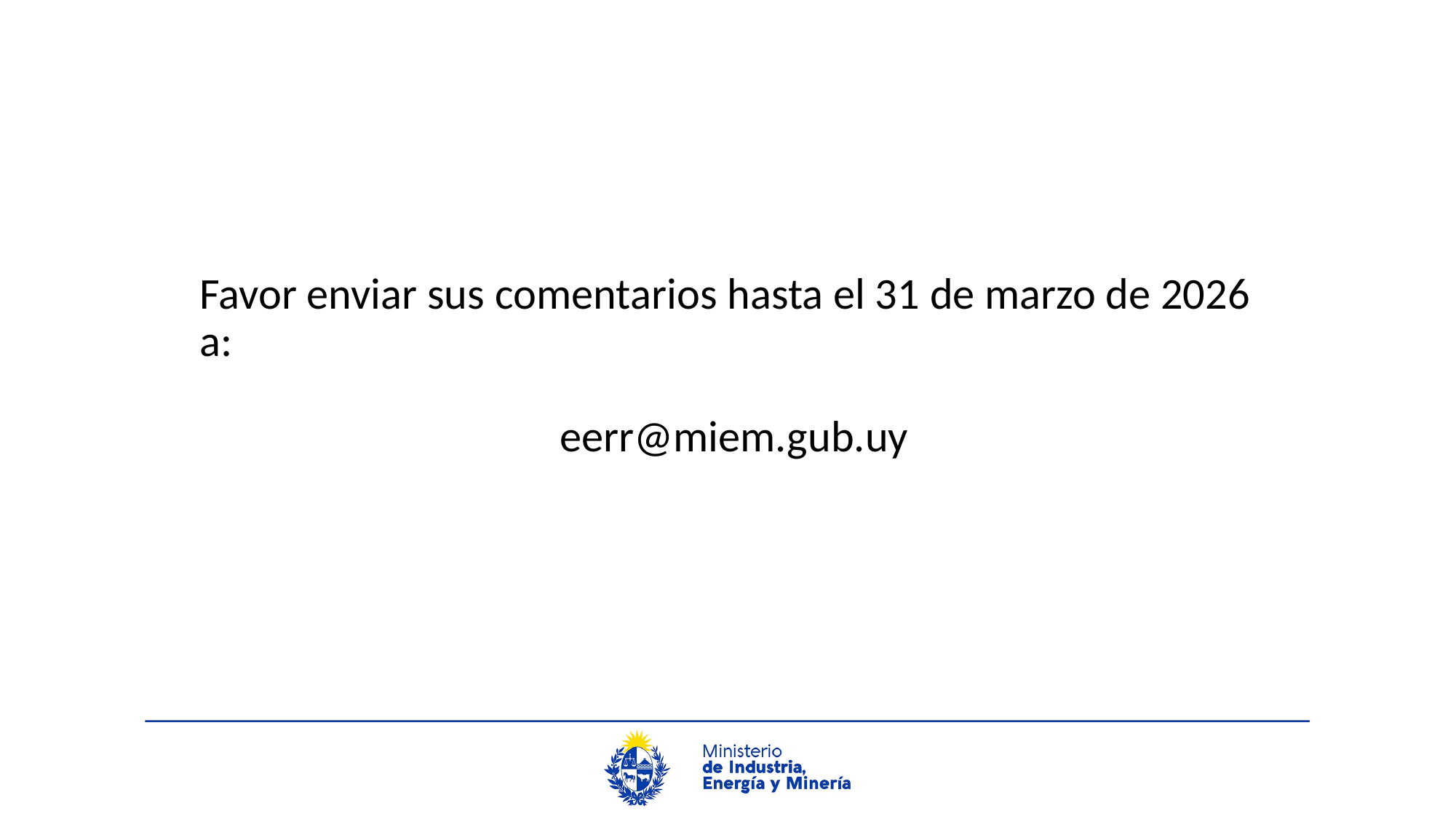

Favor enviar sus comentarios hasta el 31 de marzo de 2026 a:

eerr@miem.gub.uy